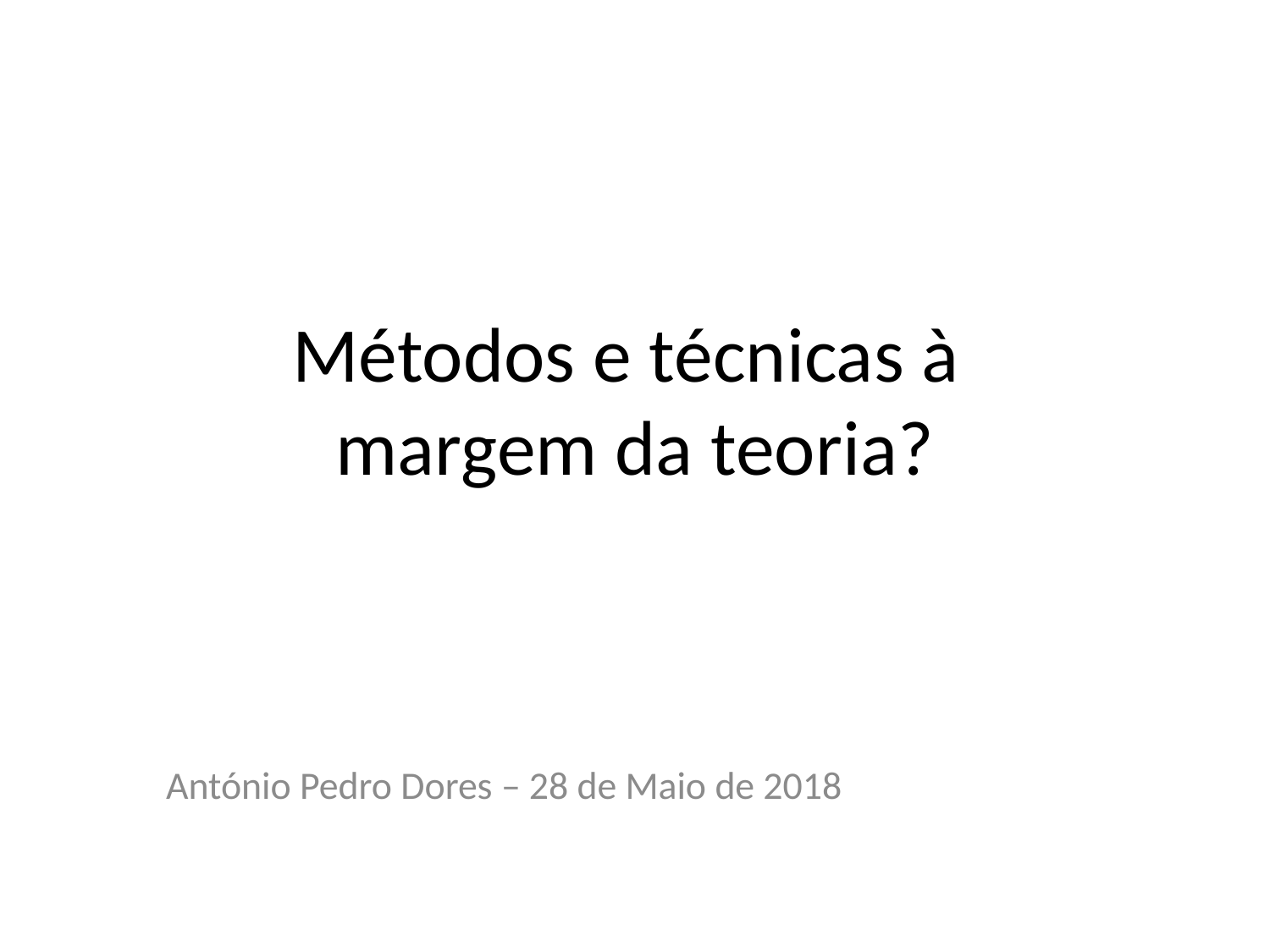

# Métodos e técnicas à margem da teoria?

António Pedro Dores – 28 de Maio de 2018